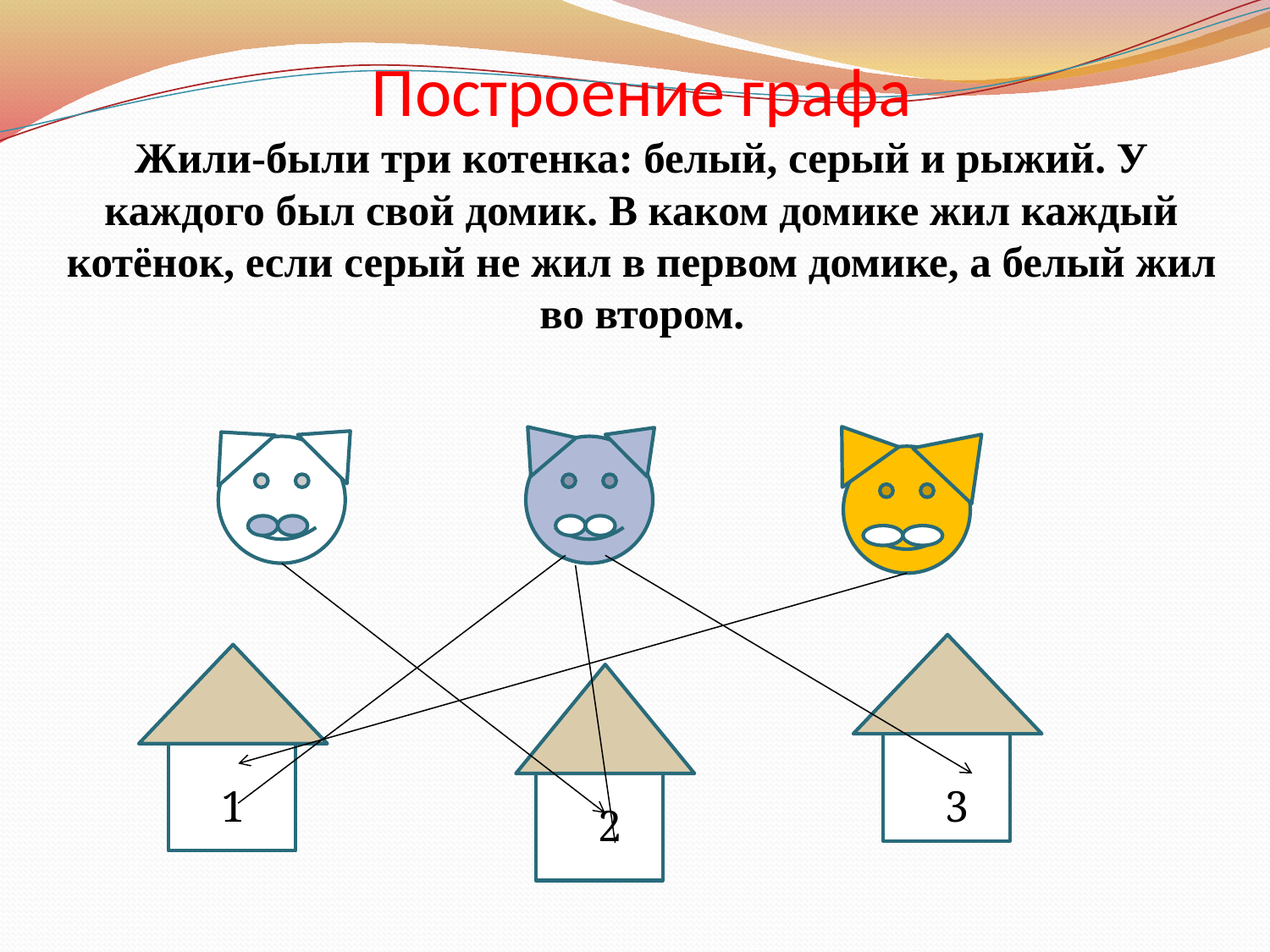

# Построение графа Жили-были три котенка: белый, серый и рыжий. У каждого был свой домик. В каком домике жил каждый котёнок, если серый не жил в первом домике, а белый жил во втором.

1й11

1
3
2